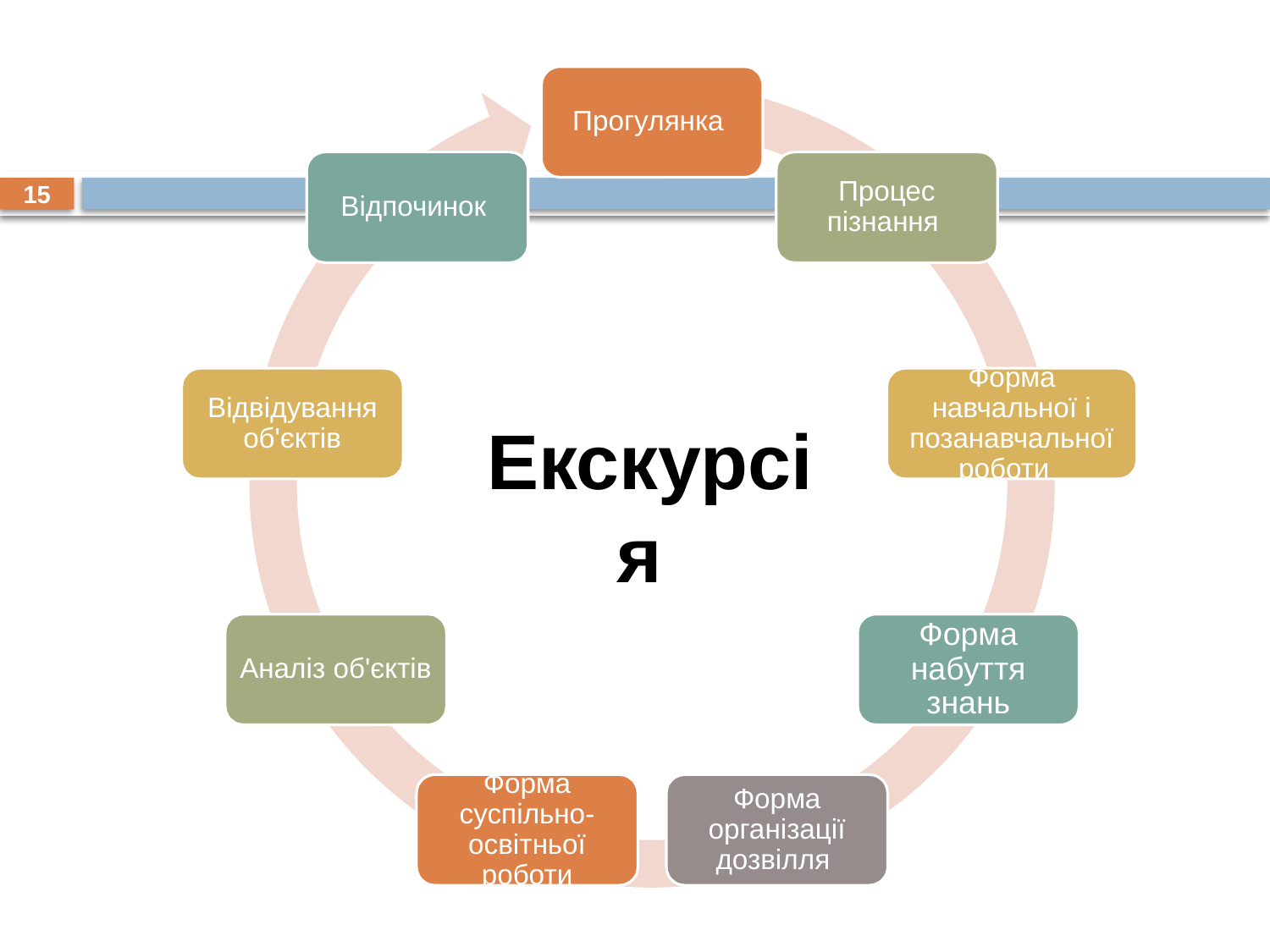

Прогулянка
Процес пізнання
Форма навчальної і позанавчальної роботи
Форма набуття знань
Форма організації дозвілля
Форма суспільно-освітньої роботи
Аналіз об'єктів
Відвідування об'єктів
Відпочинок
15
# Екскурсія